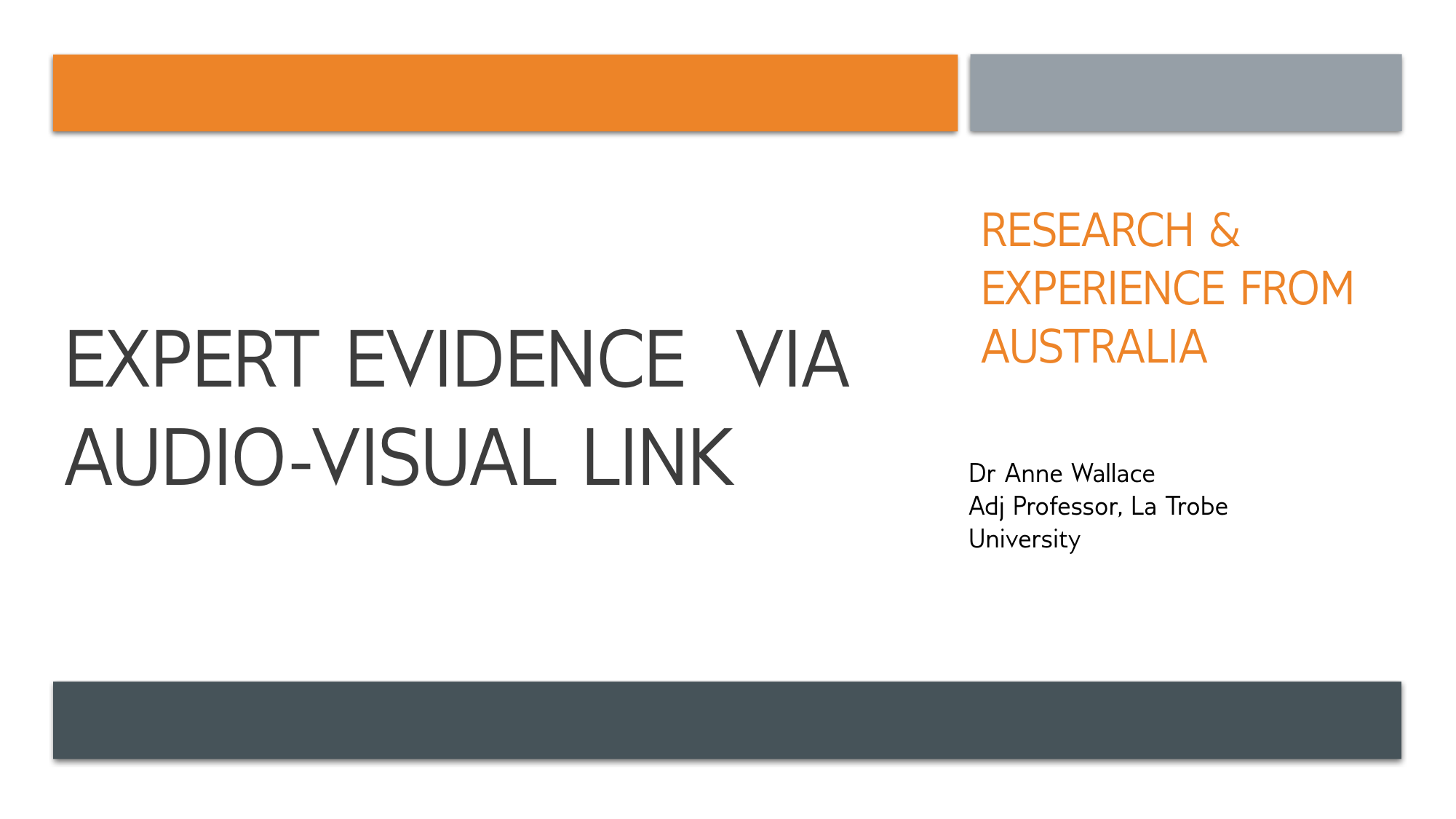

# expert Evidence  via audio-visual Link
Research & experience from Australia

Dr Anne Wallace
Adj Professor, La Trobe University